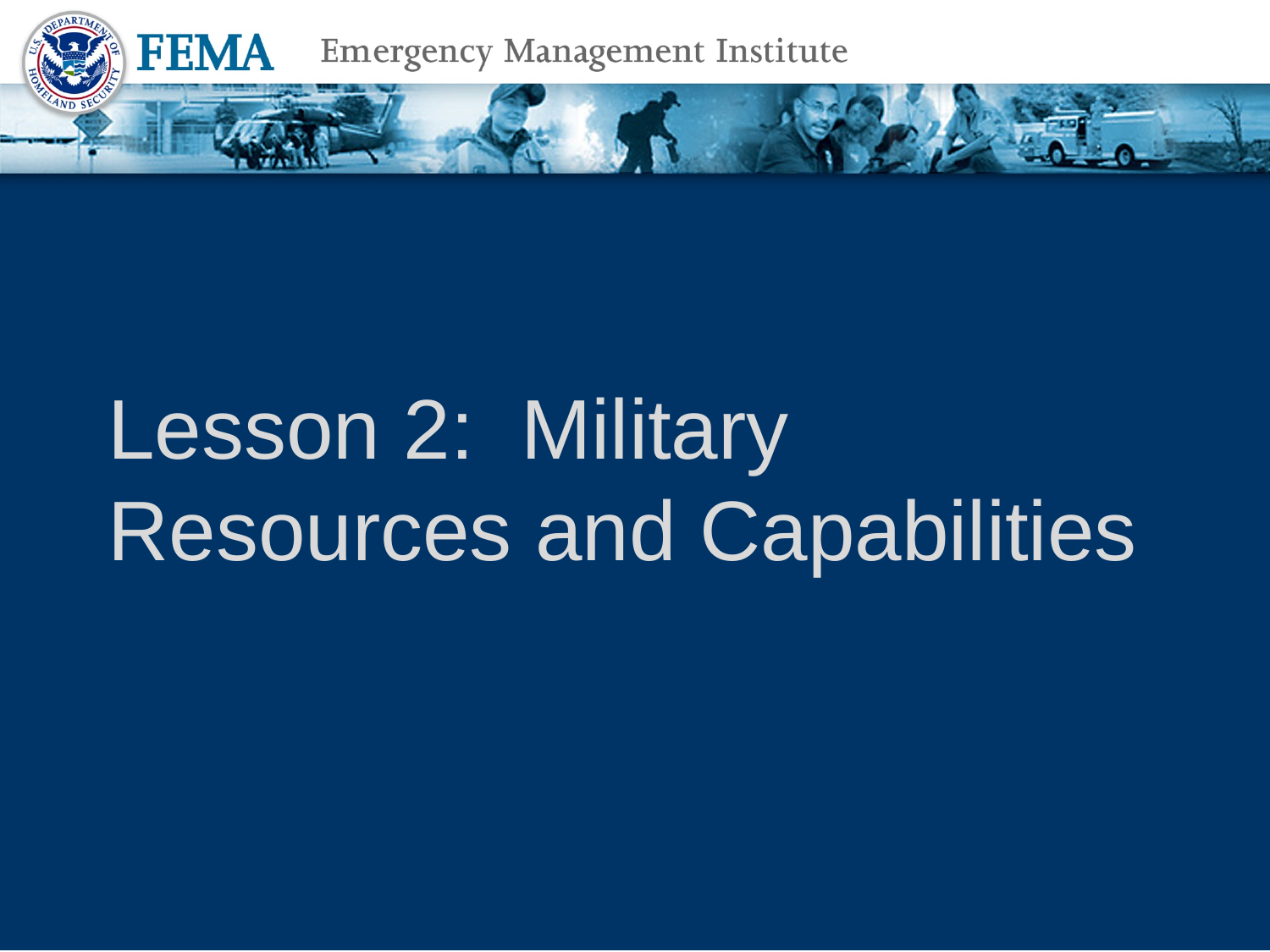

# Lesson 2:  Military Resources and Capabilities